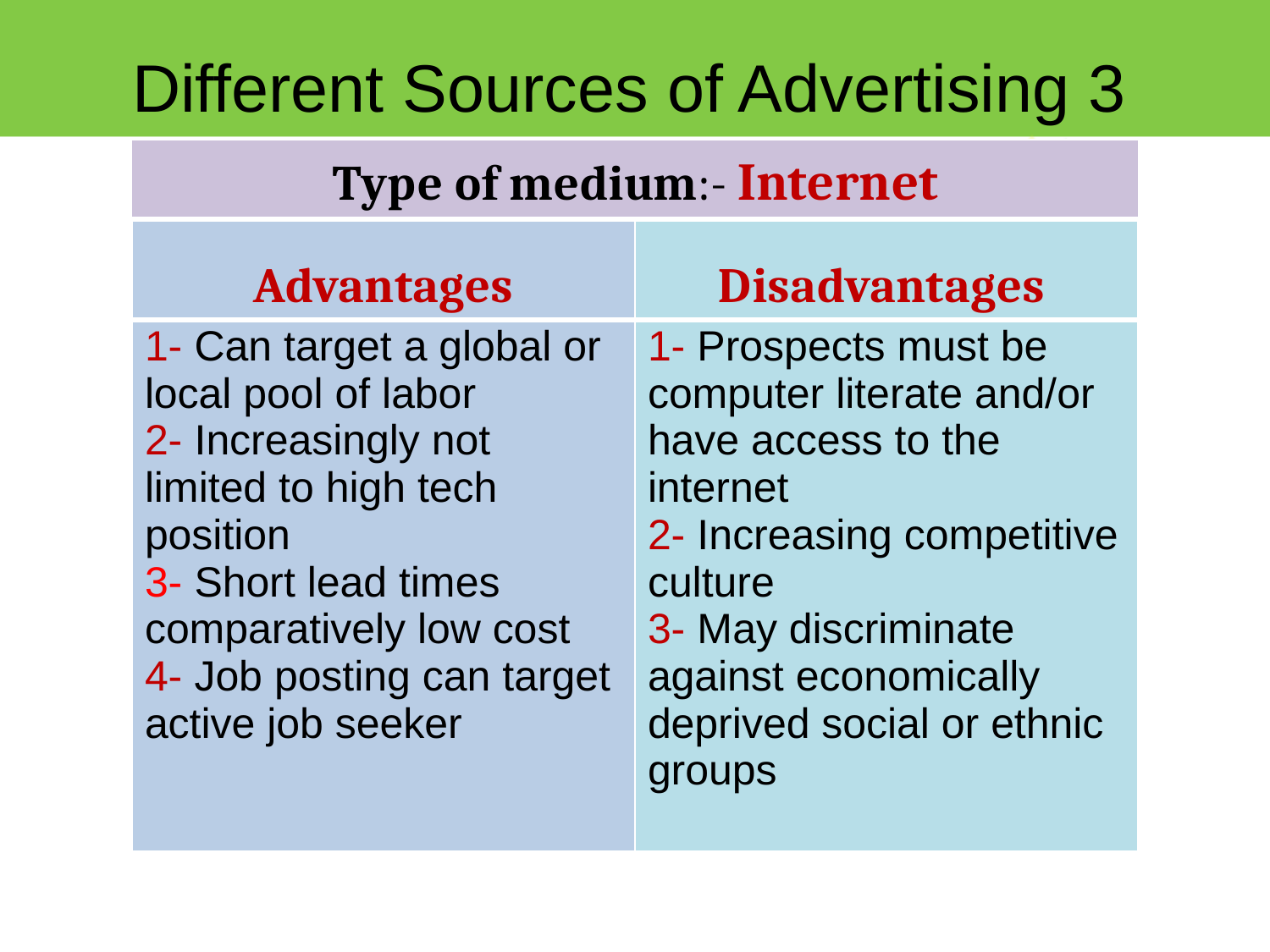

Different Sources of Advertising 3

Type of medium:- Internet
| Advantages | Disadvantages |
| --- | --- |
| 1- Can target a global or local pool of labor 2- Increasingly not limited to high tech position 3- Short lead times comparatively low cost 4- Job posting can target active job seeker | 1- Prospects must be computer literate and/or have access to the internet 2- Increasing competitive culture 3- May discriminate against economically deprived social or ethnic groups |
| --- | --- |